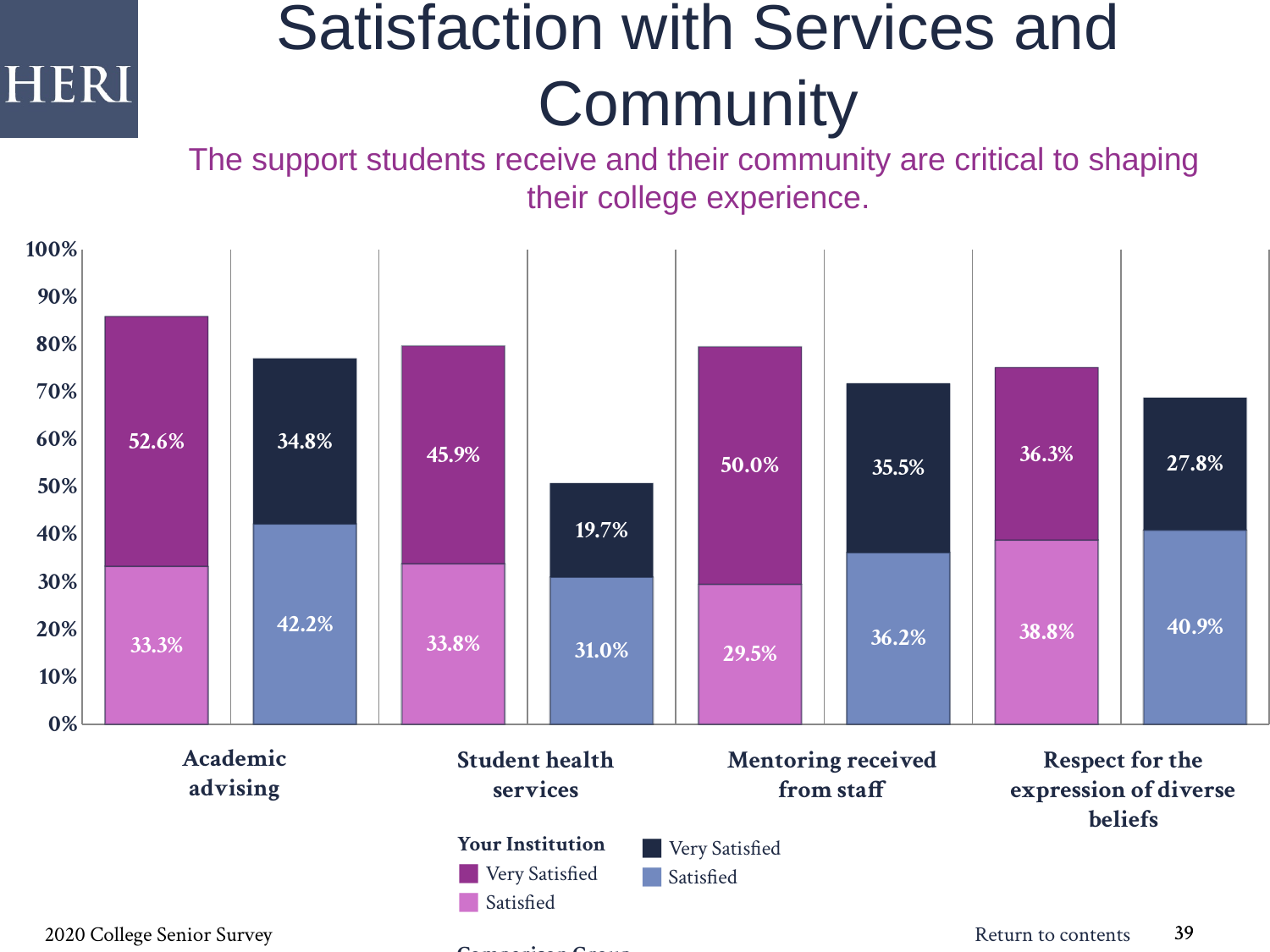

Satisfaction with Services and Community
The support students receive and their community are critical to shaping
their college experience.

### Chart

| Category | very satisfied | satisfied |
|---|---|---|
| Academic Advisin | 0.333 | 0.526 |
| comp | 0.422 | 0.348 |
| Student Health services | 0.338 | 0.459 |
| comp | 0.31 | 0.197 |
| Mentoring received from staff | 0.295 | 0.5 |
| comp | 0.362 | 0.355 |
| Respect for the expression of diverse beliefs | 0.388 | 0.363 |
| comp | 0.409 | 0.278 |
Academic advising
Student health services
Mentoring received from staff
Respect for the expression of diverse beliefs
Your Institution
■ Very Satisfied
■ Satisfied

Comparison Group
■ Very Satisfied
■ Satisfied

2020 College Senior Survey
39
39